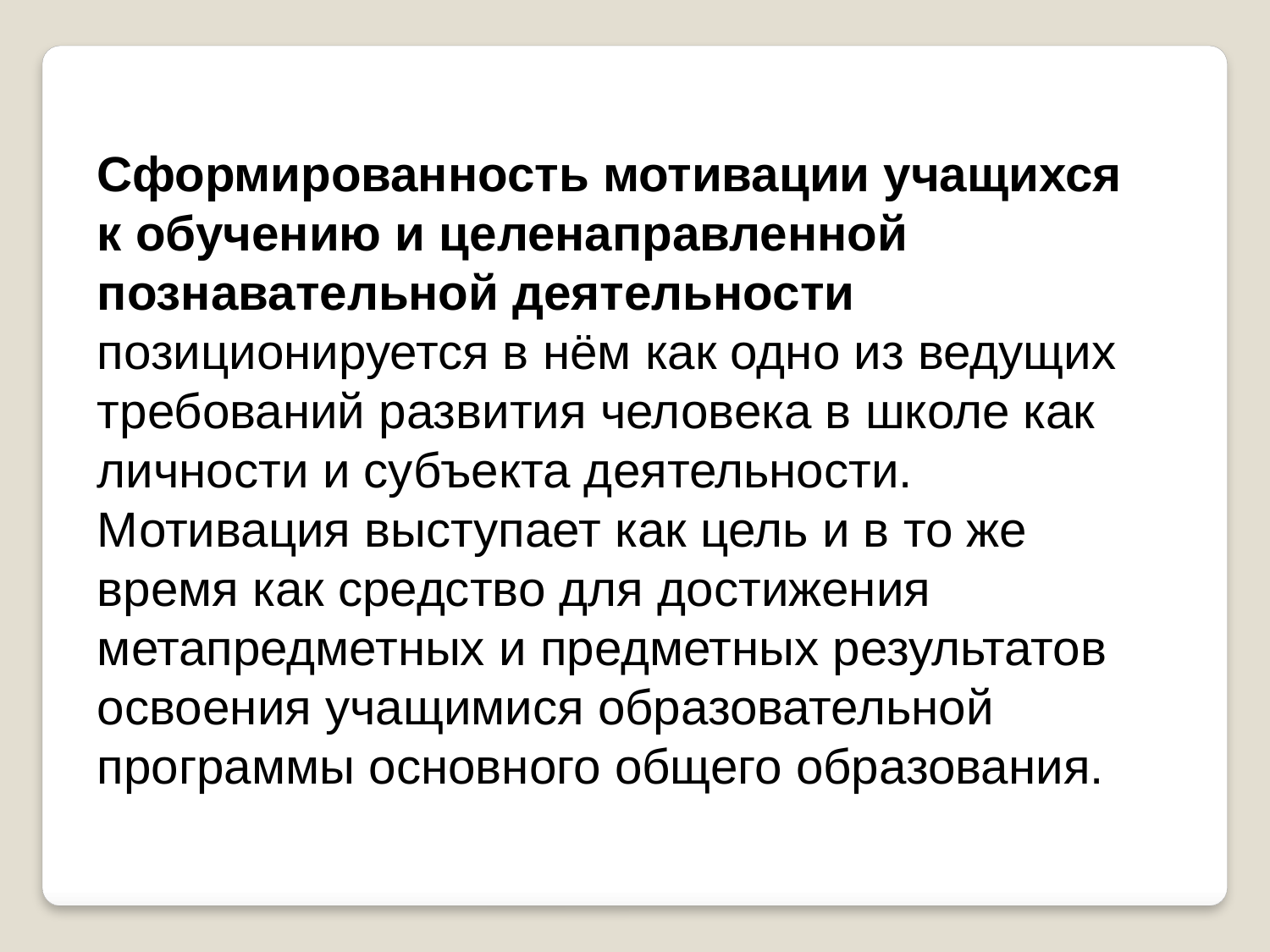

Сформированность мотивации учащихся к обучению и целенаправленной познавательной деятельности позиционируется в нём как одно из ведущих требований развития человека в школе как личности и субъекта деятельности. Мотивация выступает как цель и в то же время как средство для достижения метапредметных и предметных результатов освоения учащимися образовательной программы основного общего образования.